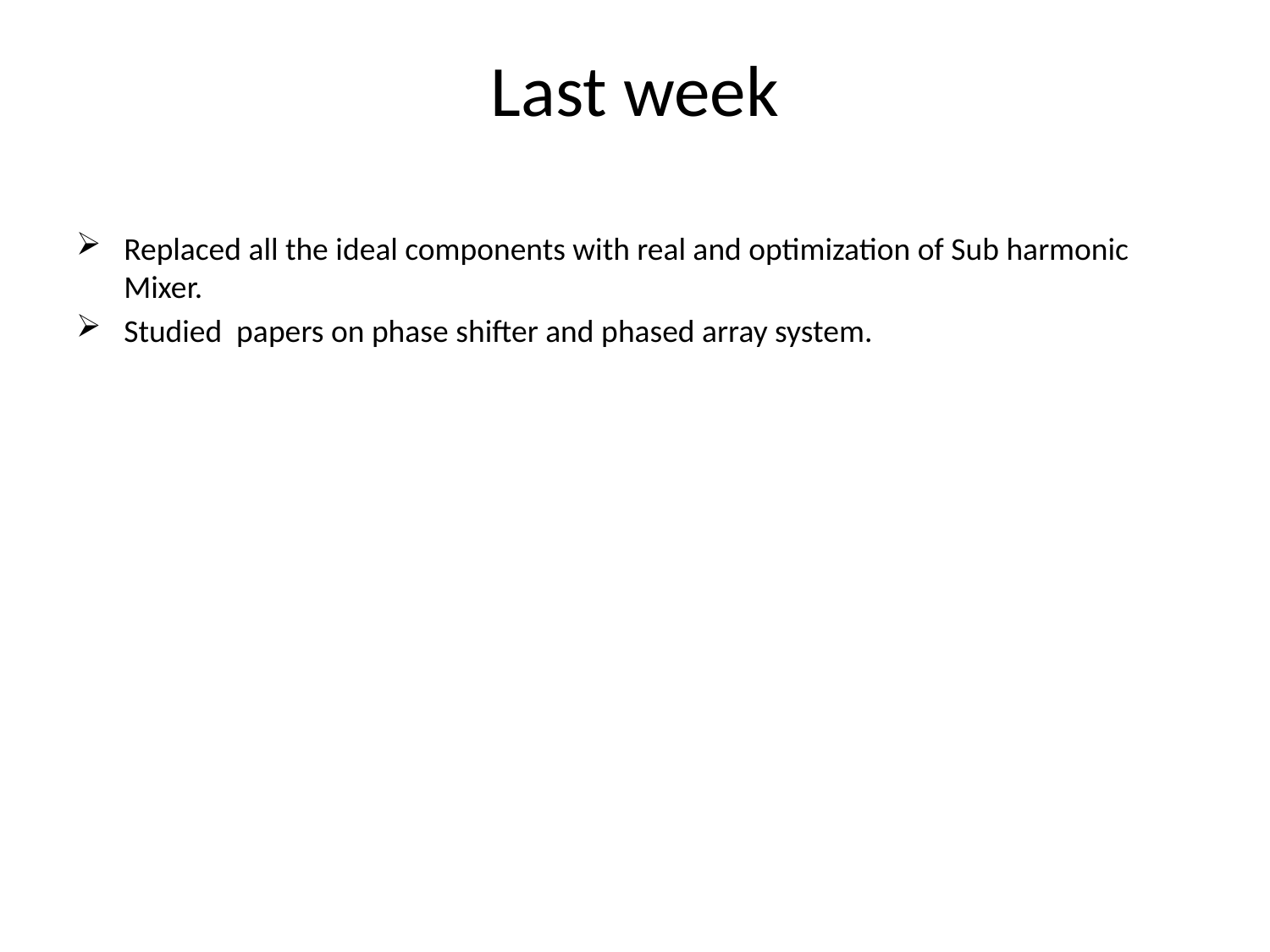

# Last week
Replaced all the ideal components with real and optimization of Sub harmonic Mixer.
Studied  papers on phase shifter and phased array system.